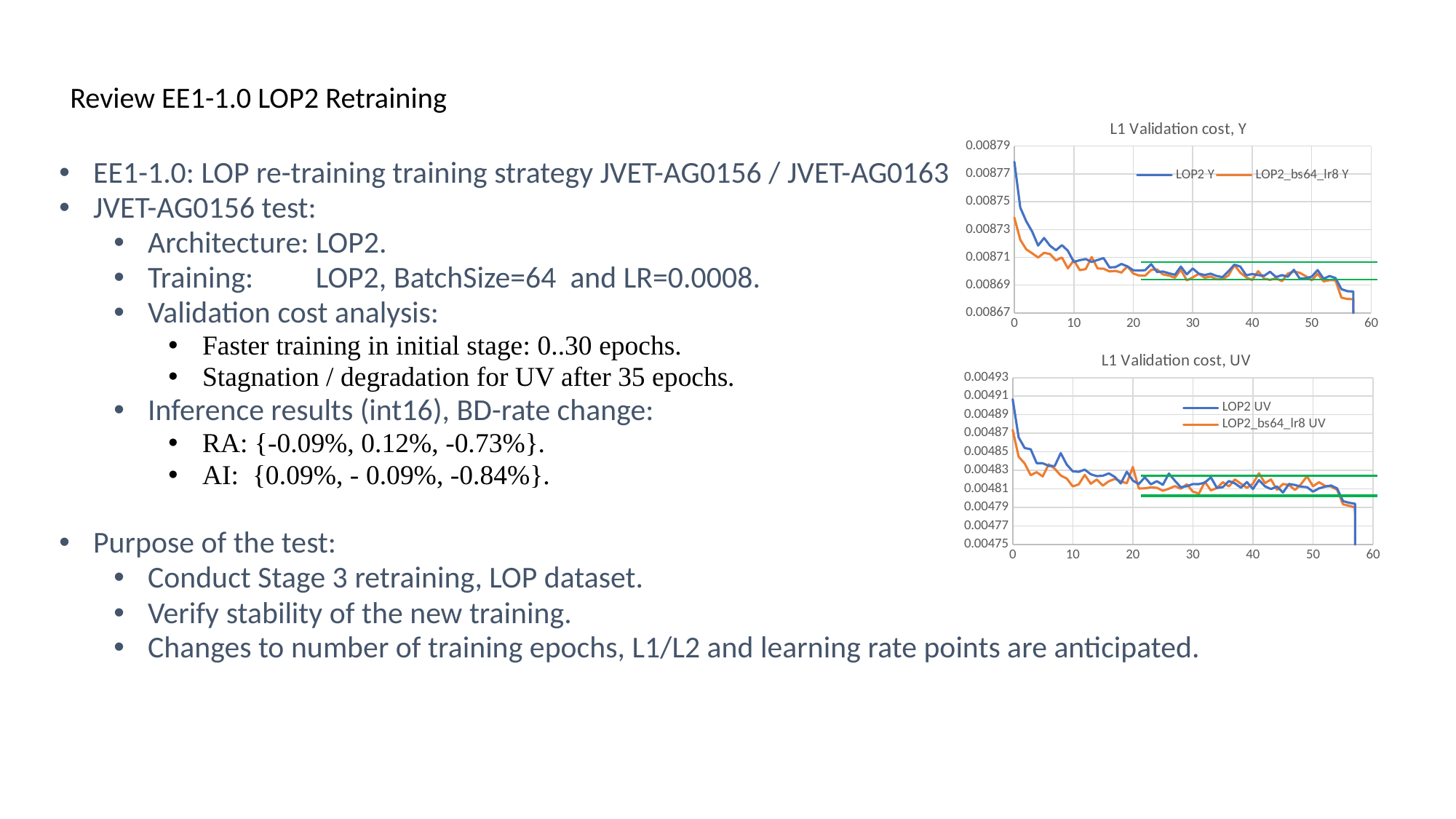

# Review EE1-1.0 LOP2 Retraining

### Chart: L1 Validation cost, Y

| Category | LOP2 | LOP2_bs64_lr8 |
|---|---|---|
EE1-1.0: LOP re-training training strategy JVET-AG0156 / JVET-AG0163
JVET-AG0156 test:
Architecture: LOP2.
Training:         LOP2, BatchSize=64  and LR=0.0008.
Validation cost analysis:
Faster training in initial stage: 0..30 epochs.
Stagnation / degradation for UV after 35 epochs.
Inference results (int16), BD-rate change:
RA: {-0.09%, 0.12%, -0.73%}.
AI:  {0.09%, - 0.09%, -0.84%}.

Purpose of the test:
Conduct Stage 3 retraining, LOP dataset.
Verify stability of the new training.
Changes to number of training epochs, L1/L2 and learning rate points are anticipated.

### Chart: L1 Validation cost, UV

| Category | LOP2 | LOP2_bs64_lr8 |
|---|---|---|